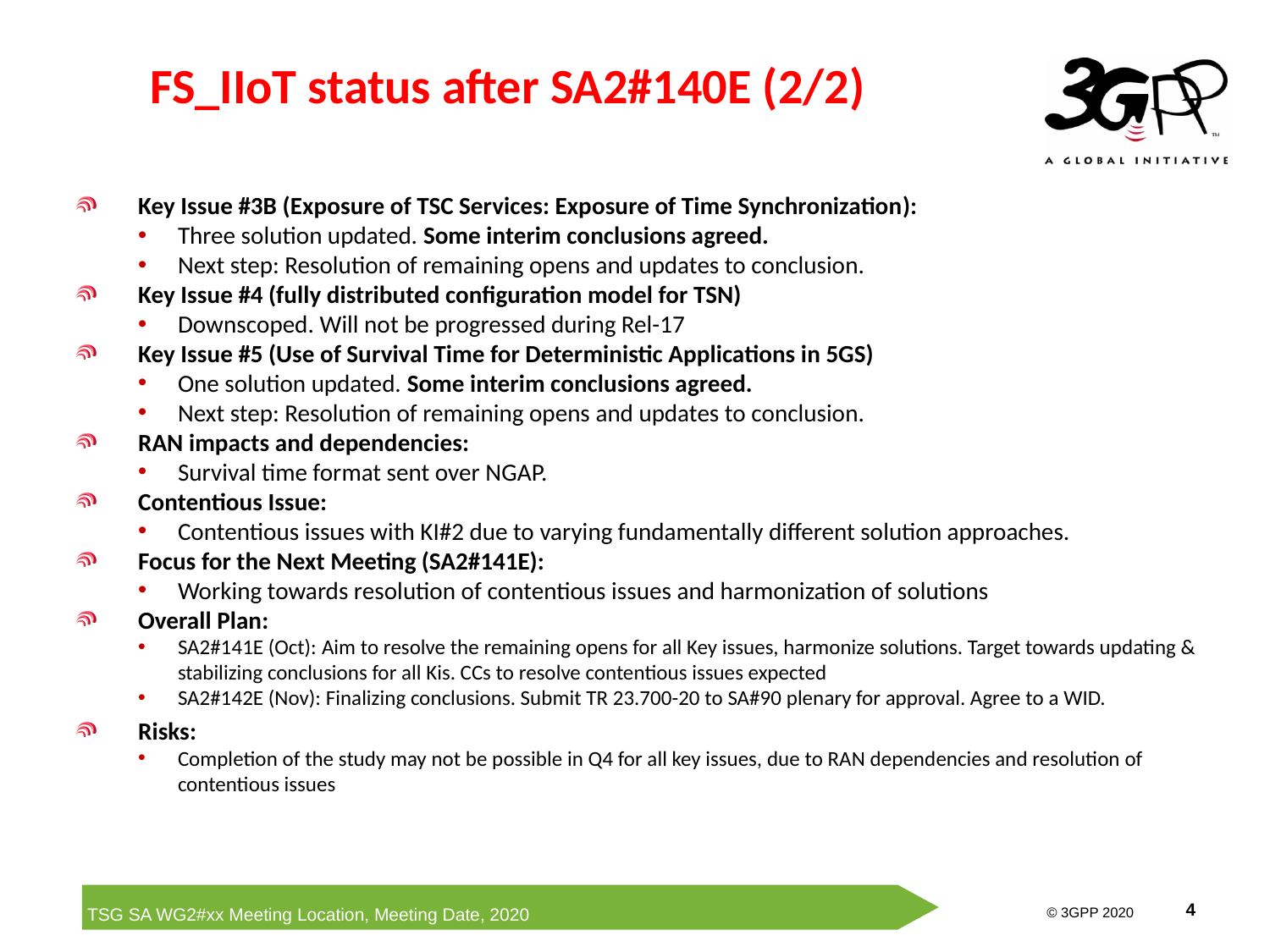

# FS_IIoT status after SA2#140E (2/2)
Key Issue #3B (Exposure of TSC Services: Exposure of Time Synchronization):
Three solution updated. Some interim conclusions agreed.
Next step: Resolution of remaining opens and updates to conclusion.
Key Issue #4 (fully distributed configuration model for TSN)
Downscoped. Will not be progressed during Rel-17
Key Issue #5 (Use of Survival Time for Deterministic Applications in 5GS)
One solution updated. Some interim conclusions agreed.
Next step: Resolution of remaining opens and updates to conclusion.
RAN impacts and dependencies:
Survival time format sent over NGAP.
Contentious Issue:
Contentious issues with KI#2 due to varying fundamentally different solution approaches.
Focus for the Next Meeting (SA2#141E):
Working towards resolution of contentious issues and harmonization of solutions
Overall Plan:
SA2#141E (Oct): Aim to resolve the remaining opens for all Key issues, harmonize solutions. Target towards updating & stabilizing conclusions for all Kis. CCs to resolve contentious issues expected
SA2#142E (Nov): Finalizing conclusions. Submit TR 23.700-20 to SA#90 plenary for approval. Agree to a WID.
Risks:
Completion of the study may not be possible in Q4 for all key issues, due to RAN dependencies and resolution of contentious issues